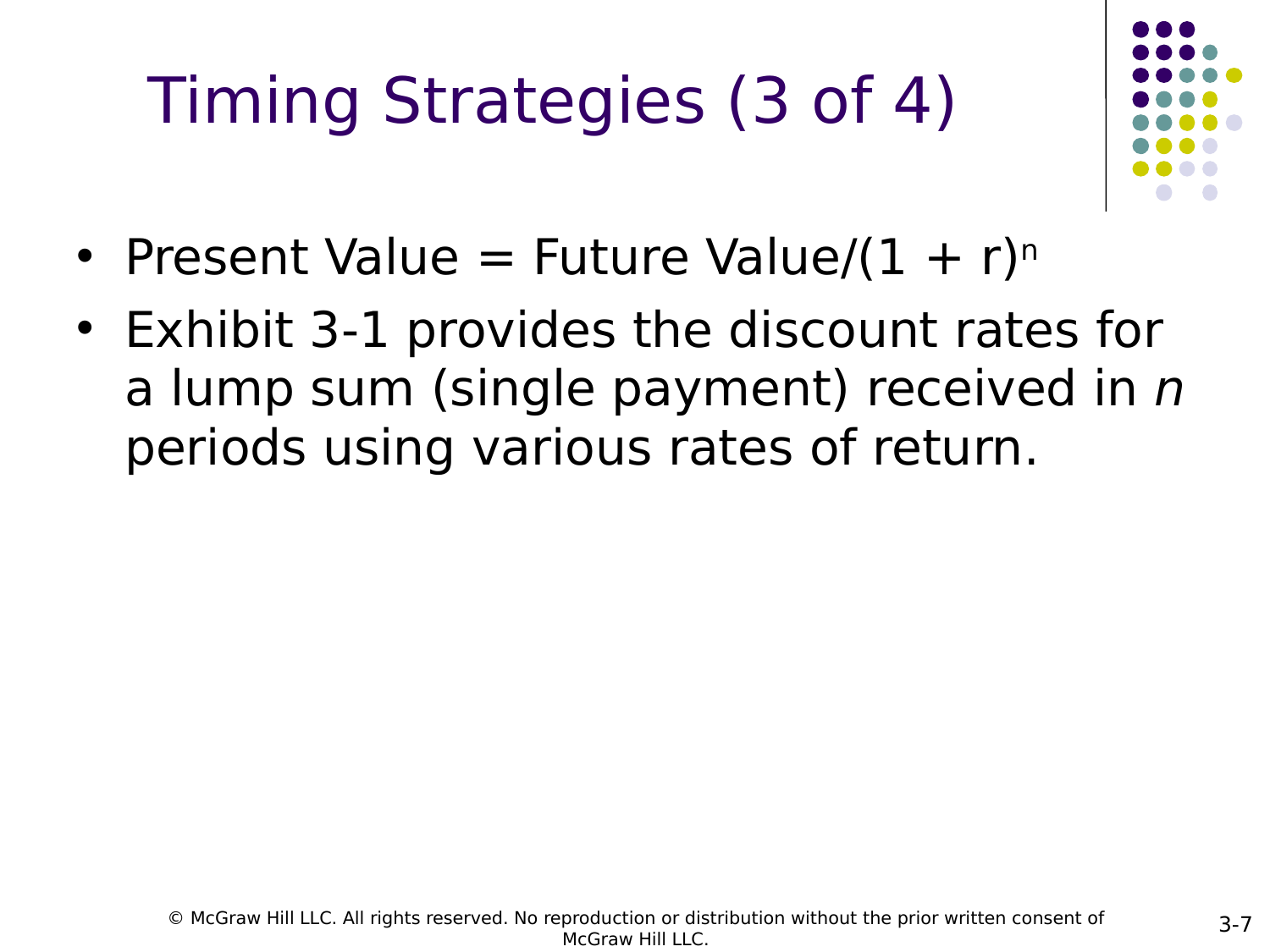

# Timing Strategies (3 of 4)
Present Value = Future Value/(1 + r)n
Exhibit 3-1 provides the discount rates for a lump sum (single payment) received in n periods using various rates of return.
3-7